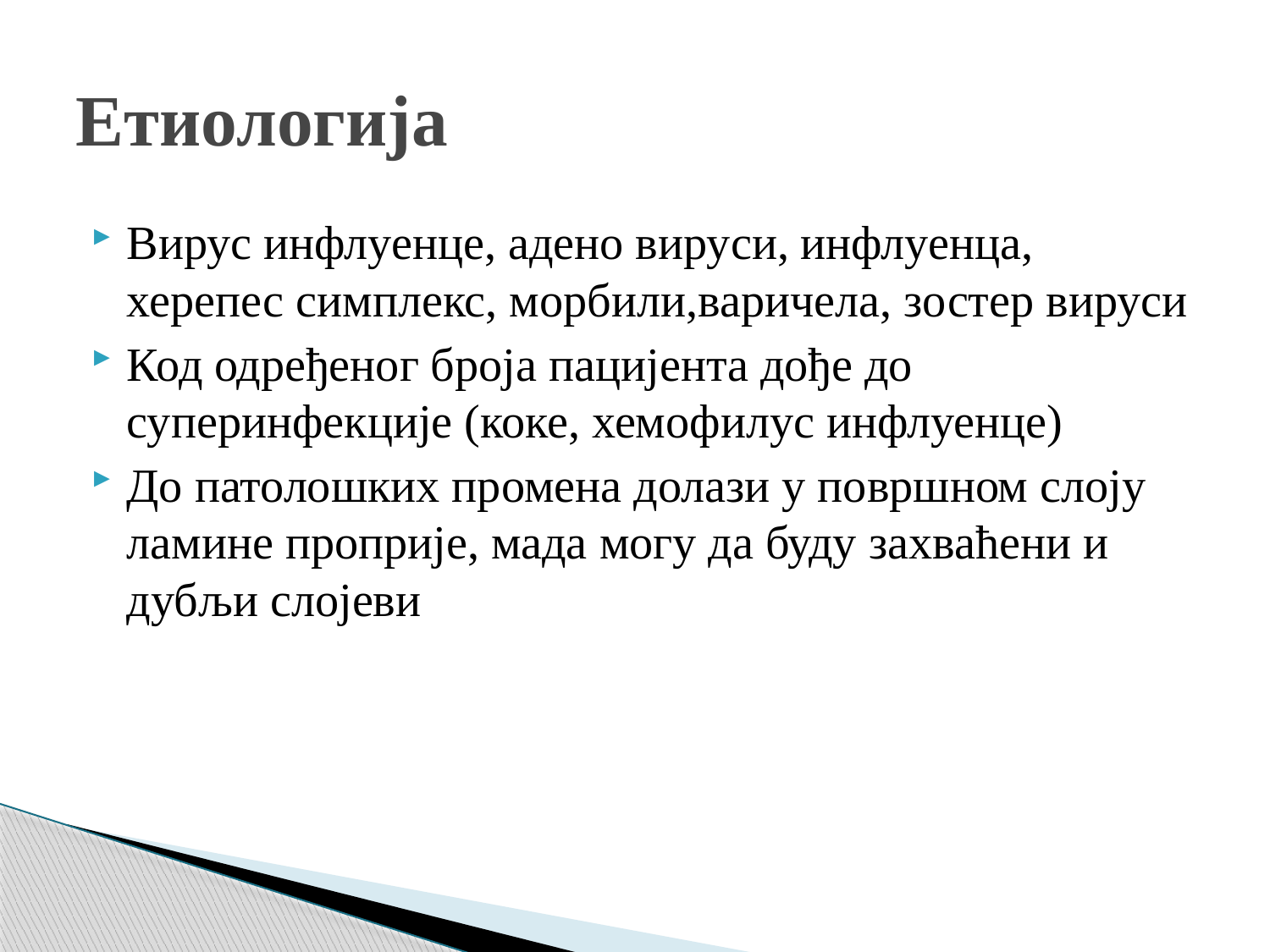

# Етиологија
Вирус инфлуенце, адено вируси, инфлуенца, херепес симплекс, морбили,варичела, зостер вируси
Код одређеног броја пацијента дође до суперинфекције (коке, хемофилус инфлуенце)
До патолошких промена долази у површном слоју ламине проприје, мада могу да буду захваћени и дубљи слојеви